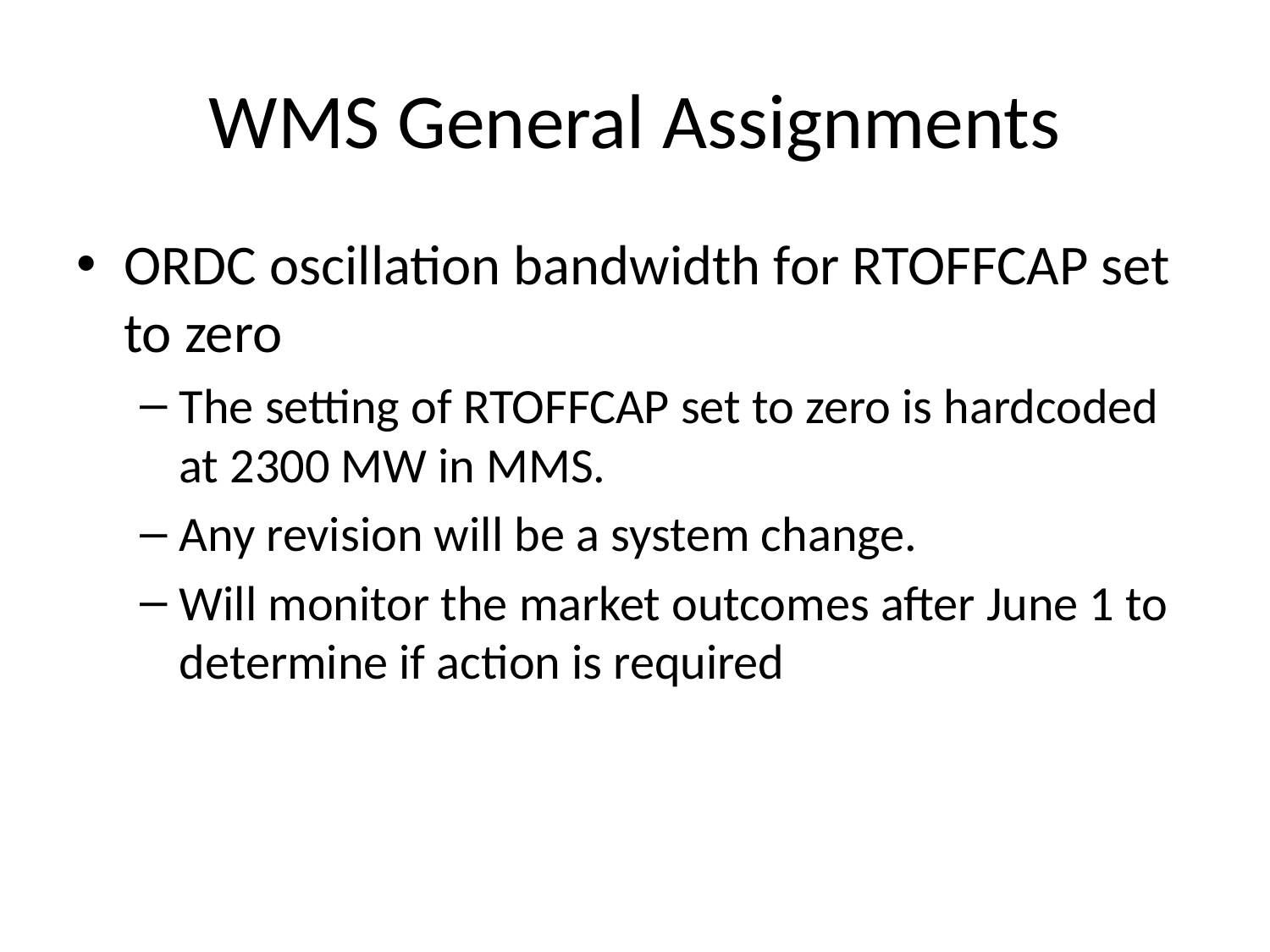

# WMS General Assignments
ORDC oscillation bandwidth for RTOFFCAP set to zero
The setting of RTOFFCAP set to zero is hardcoded at 2300 MW in MMS.
Any revision will be a system change.
Will monitor the market outcomes after June 1 to determine if action is required